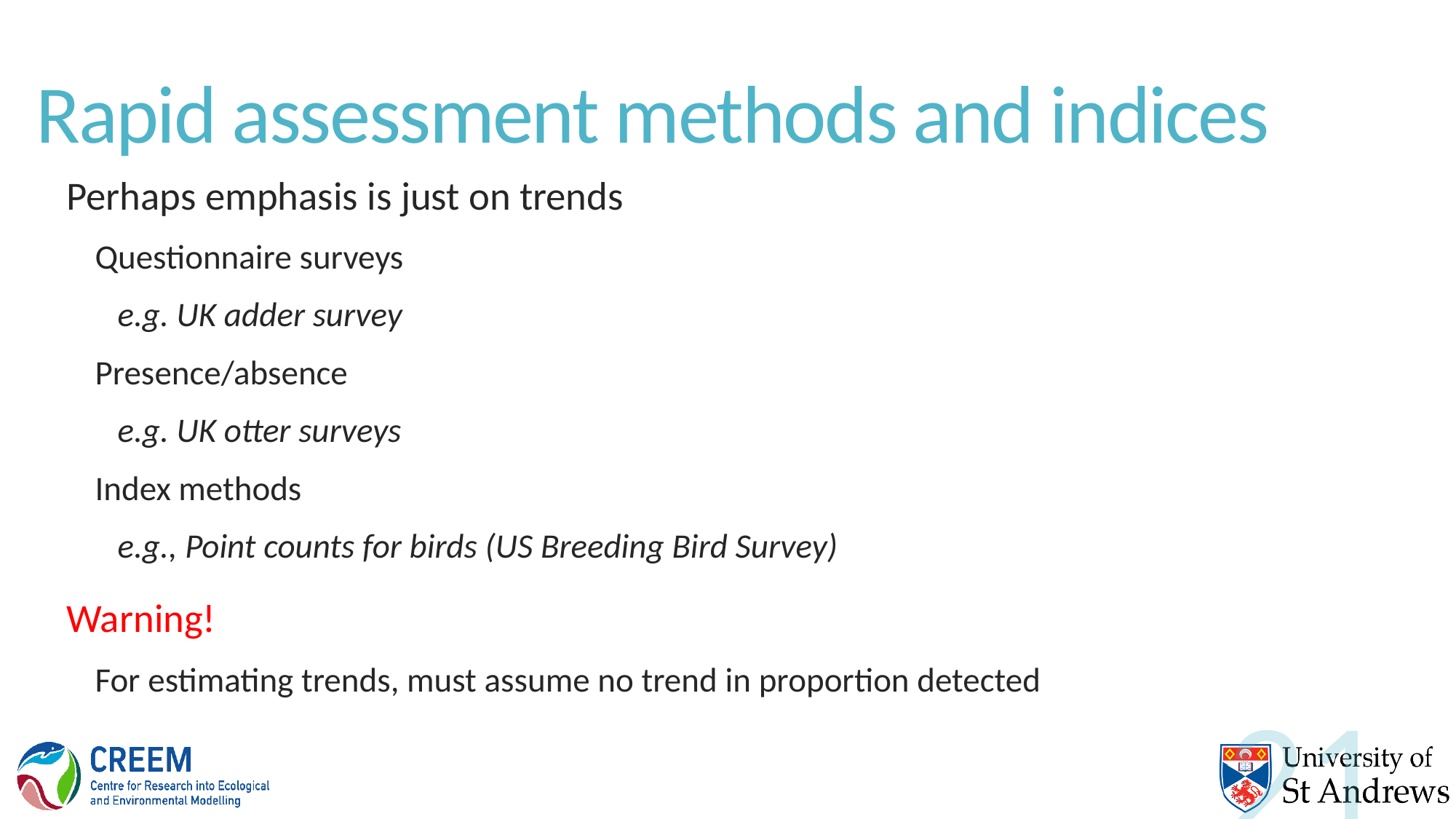

# Rapid assessment methods and indices
Perhaps emphasis is just on trends
Questionnaire surveys
e.g. UK adder survey
Presence/absence
e.g. UK otter surveys
Index methods
e.g., Point counts for birds (US Breeding Bird Survey)
Warning!
For estimating trends, must assume no trend in proportion detected

21